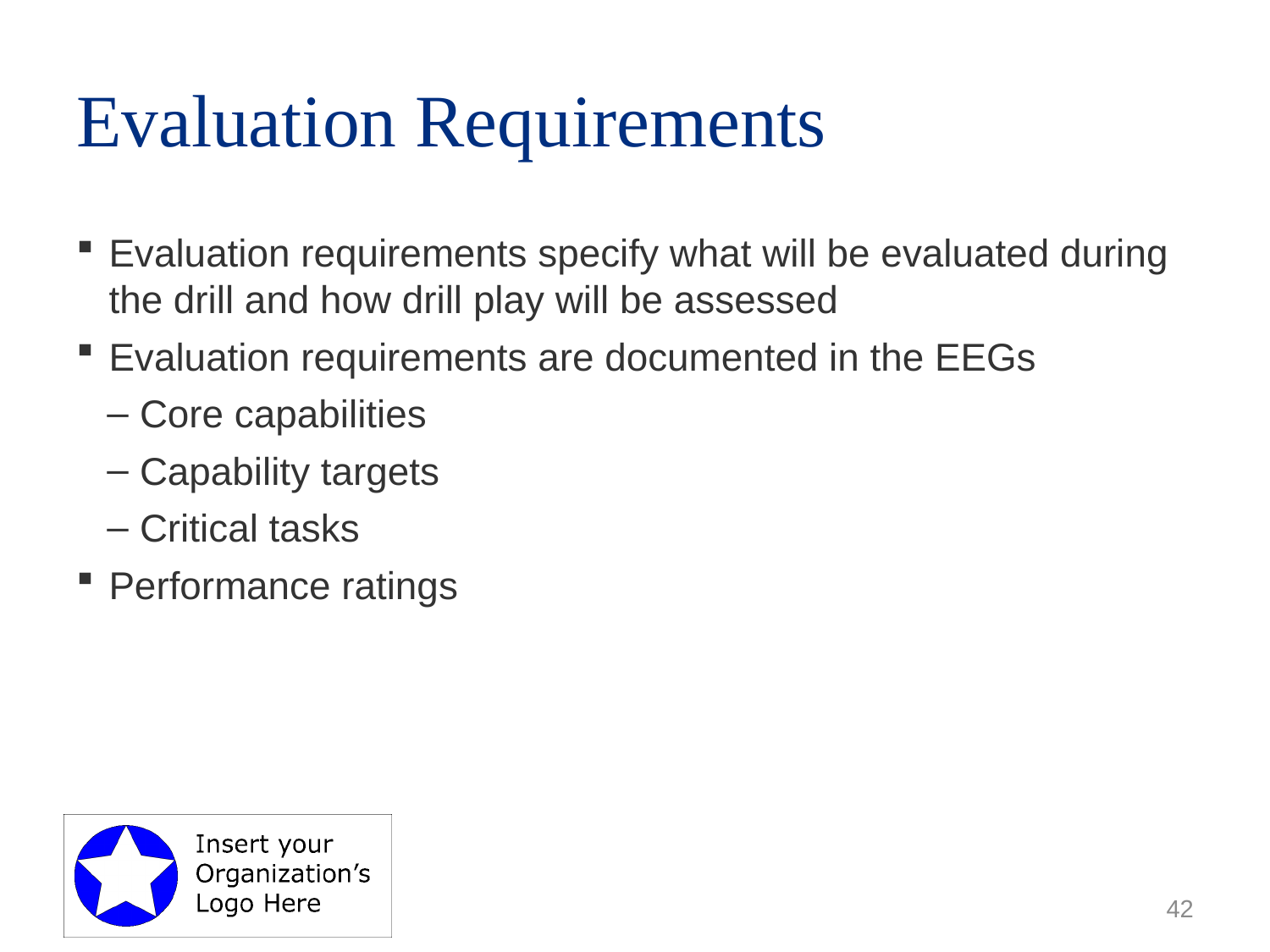

# Evaluation Requirements
Evaluation requirements specify what will be evaluated during the drill and how drill play will be assessed
Evaluation requirements are documented in the EEGs
Core capabilities
Capability targets
Critical tasks
Performance ratings

42